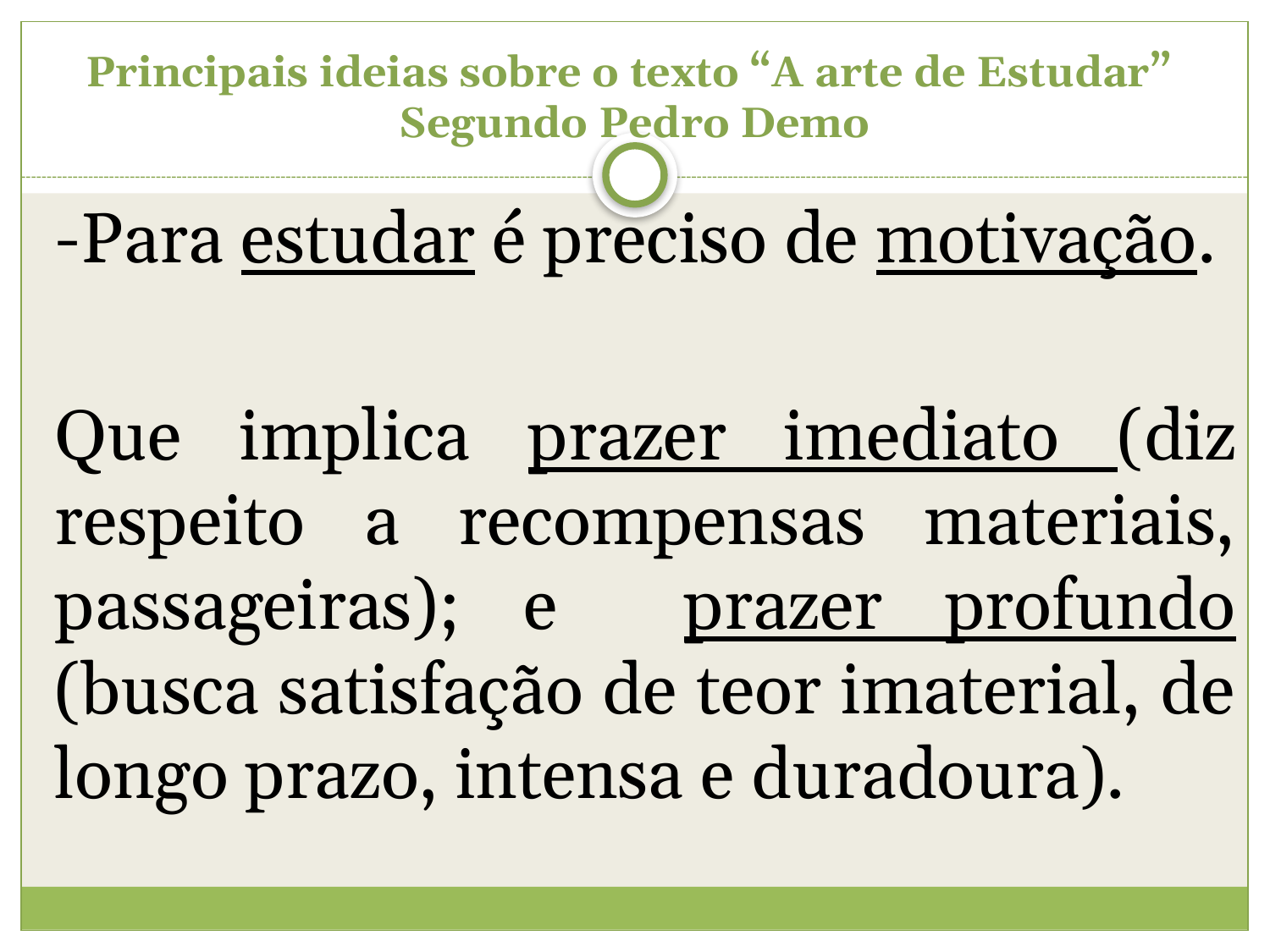

# Principais ideias sobre o texto “A arte de Estudar” Segundo Pedro Demo
-Para estudar é preciso de motivação.

Que implica prazer imediato (diz respeito a recompensas materiais, passageiras); e  prazer profundo (busca satisfação de teor imaterial, de longo prazo, intensa e duradoura).